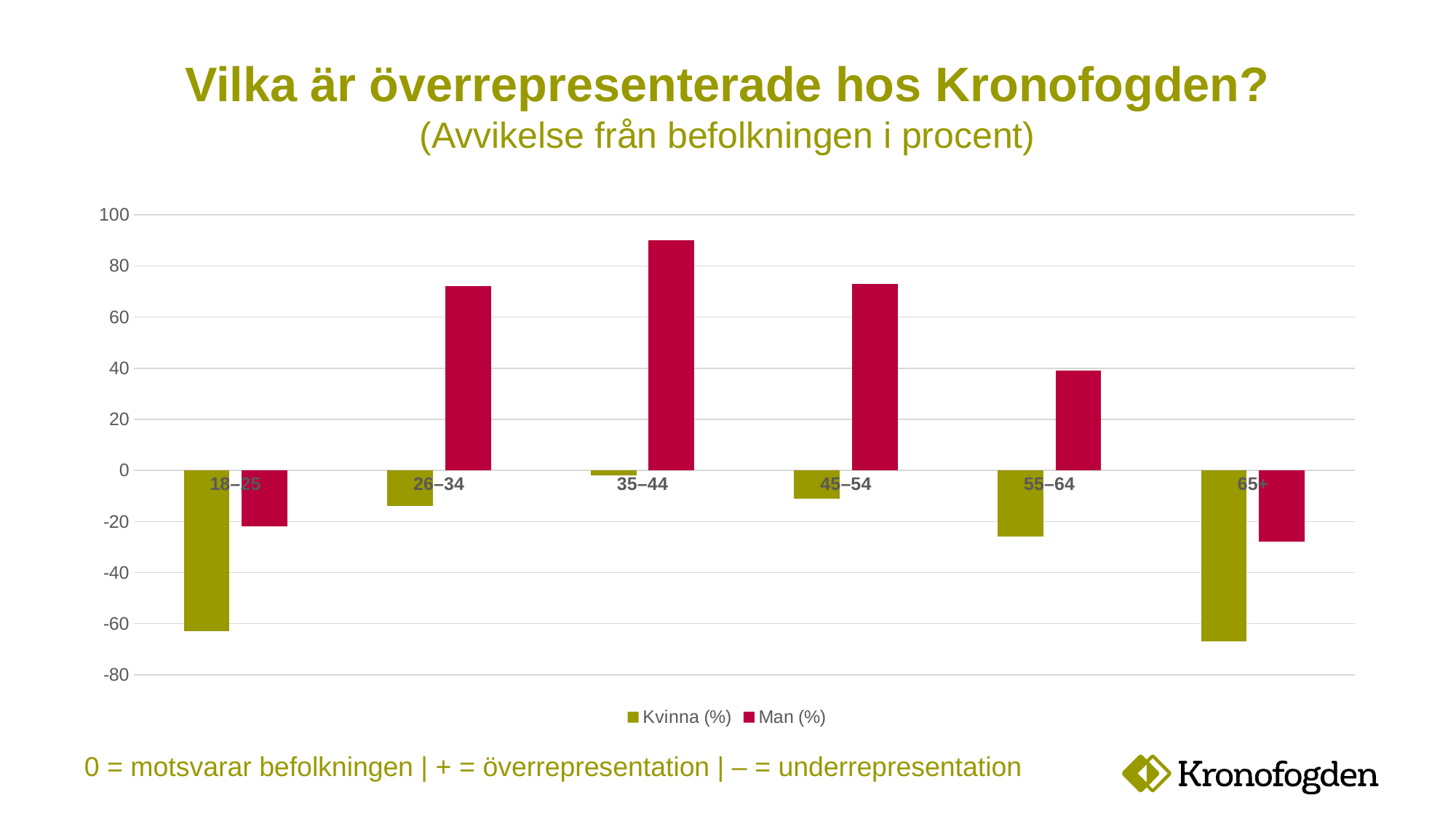

# Vilka är överrepresenterade hos Kronofogden? (Avvikelse från befolkningen i procent)

### Chart

| Category | Kvinna (%) | Man (%) |
|---|---|---|
| 18–25 | -63.0 | -22.0 |
| 26–34 | -14.0 | 72.0 |
| 35–44 | -2.0 | 90.0 |
| 45–54 | -11.0 | 73.0 |
| 55–64 | -26.0 | 39.0 |
| 65+ | -67.0 | -28.0 |
0 = motsvarar befolkningen | + = överrepresentation | – = underrepresentation